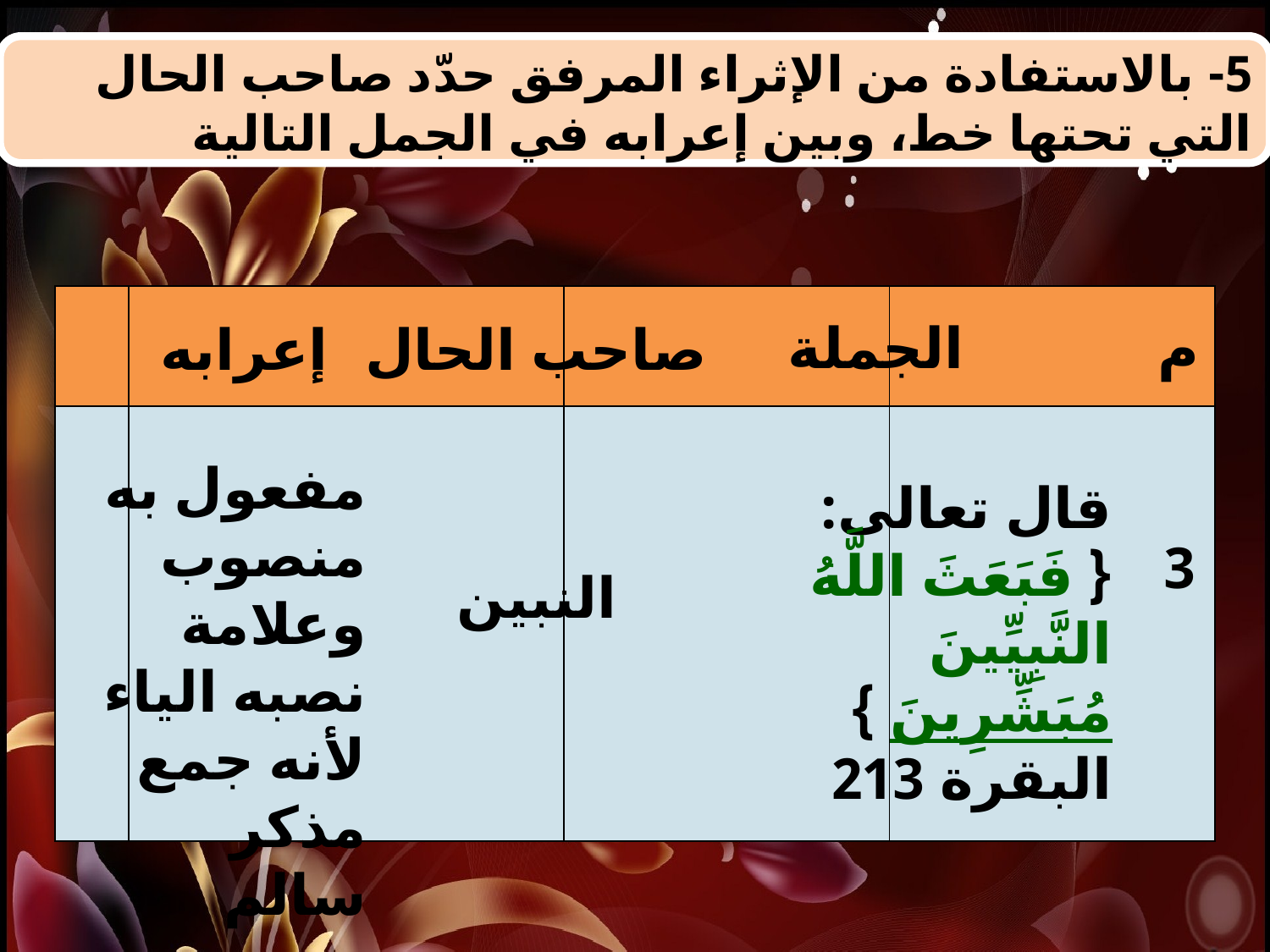

5- بالاستفادة من الإثراء المرفق حدّد صاحب الحال التي تحتها خط، وبين إعرابه في الجمل التالية
|  |  |  |  |
| --- | --- | --- | --- |
|  |  |  |  |
الجملة
م
إعرابه
صاحب الحال
مفعول به منصوب وعلامة نصبه الياء لأنه جمع مذكر سالم
قال تعالى: { فَبَعَثَ اللَّهُ النَّبِيِّينَ مُبَشِّرِينَ } البقرة 213
3
النبين